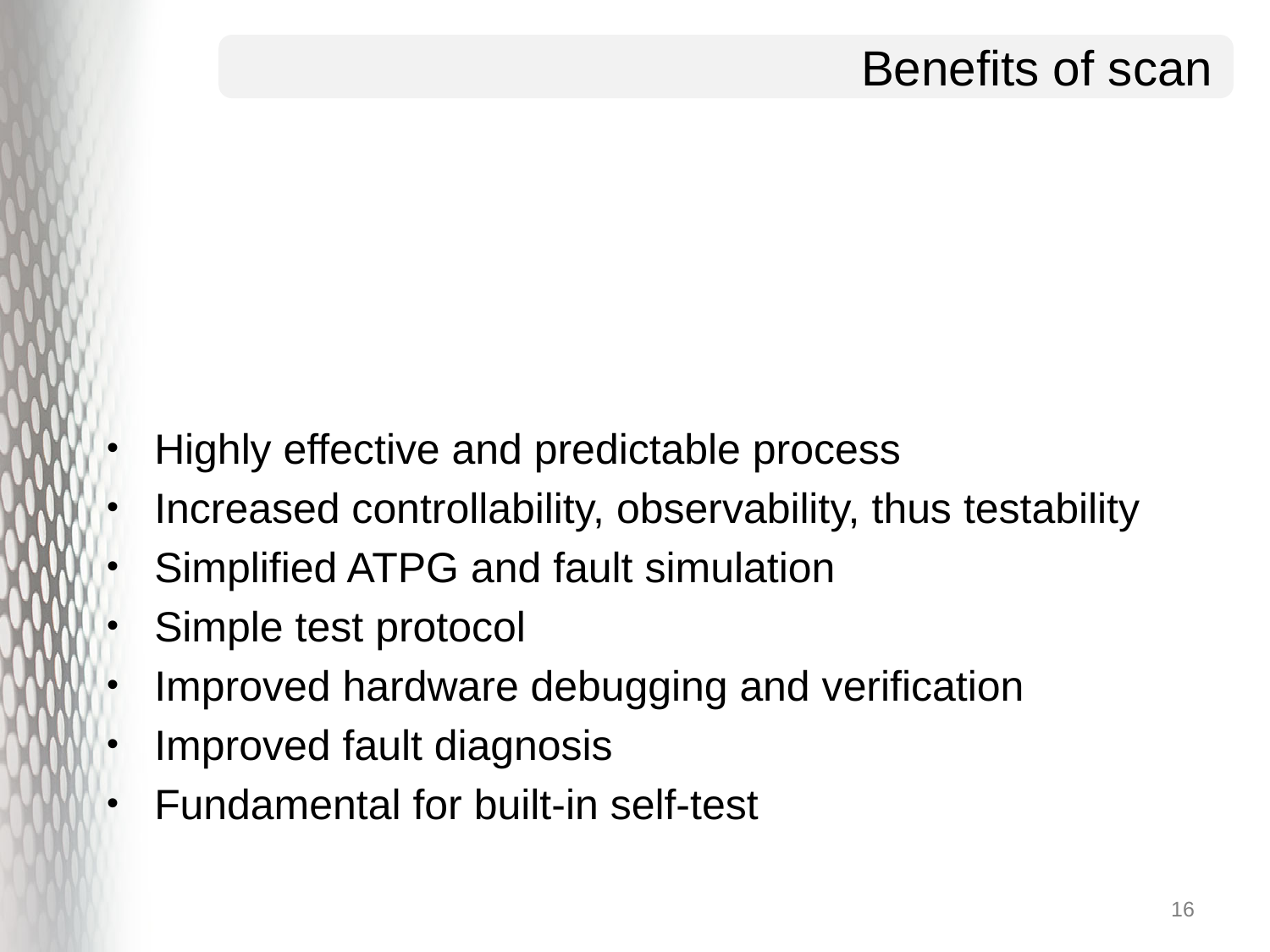

# Benefits of scan
Highly effective and predictable process
Increased controllability, observability, thus testability
Simplified ATPG and fault simulation
Simple test protocol
Improved hardware debugging and verification
Improved fault diagnosis
Fundamental for built-in self-test